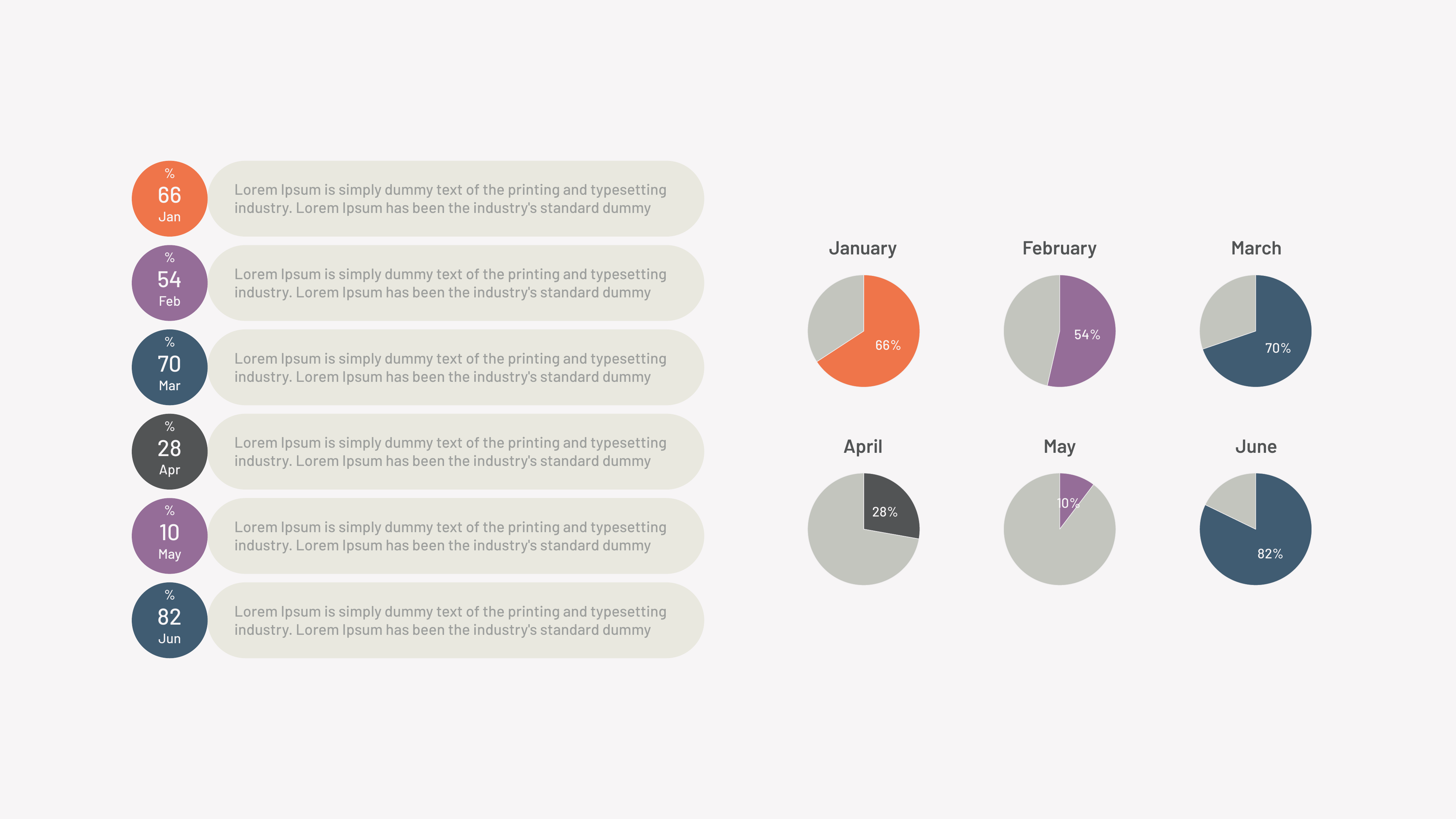

%
Lorem Ipsum is simply dummy text of the printing and typesetting industry. Lorem Ipsum has been the industry's standard dummy
66
Jan
January

### Chart

| Category | Region 1 |
|---|---|
| January | 250.0 |
| Blank | 130.0 |
February

### Chart

| Category | Region 1 |
|---|---|
| February | 150.0 |
| Blank | 130.0 |
March

### Chart

| Category | Region 1 |
|---|---|
| March | 300.0 |
| Blank | 130.0 |
April

### Chart

| Category | Region 1 |
|---|---|
| January | 50.0 |
| Blank | 130.0 |
May

### Chart

| Category | Region 1 |
|---|---|
| May | 15.0 |
| Blank | 130.0 |
June

### Chart

| Category | Region 1 |
|---|---|
| June | 600.0 |
| Blank | 130.0 |

%
Lorem Ipsum is simply dummy text of the printing and typesetting industry. Lorem Ipsum has been the industry's standard dummy
54
Feb

%
Lorem Ipsum is simply dummy text of the printing and typesetting industry. Lorem Ipsum has been the industry's standard dummy
70
Mar

%
Lorem Ipsum is simply dummy text of the printing and typesetting industry. Lorem Ipsum has been the industry's standard dummy
28
Apr

%
Lorem Ipsum is simply dummy text of the printing and typesetting industry. Lorem Ipsum has been the industry's standard dummy
10
May

%
Lorem Ipsum is simply dummy text of the printing and typesetting industry. Lorem Ipsum has been the industry's standard dummy
82
Jun